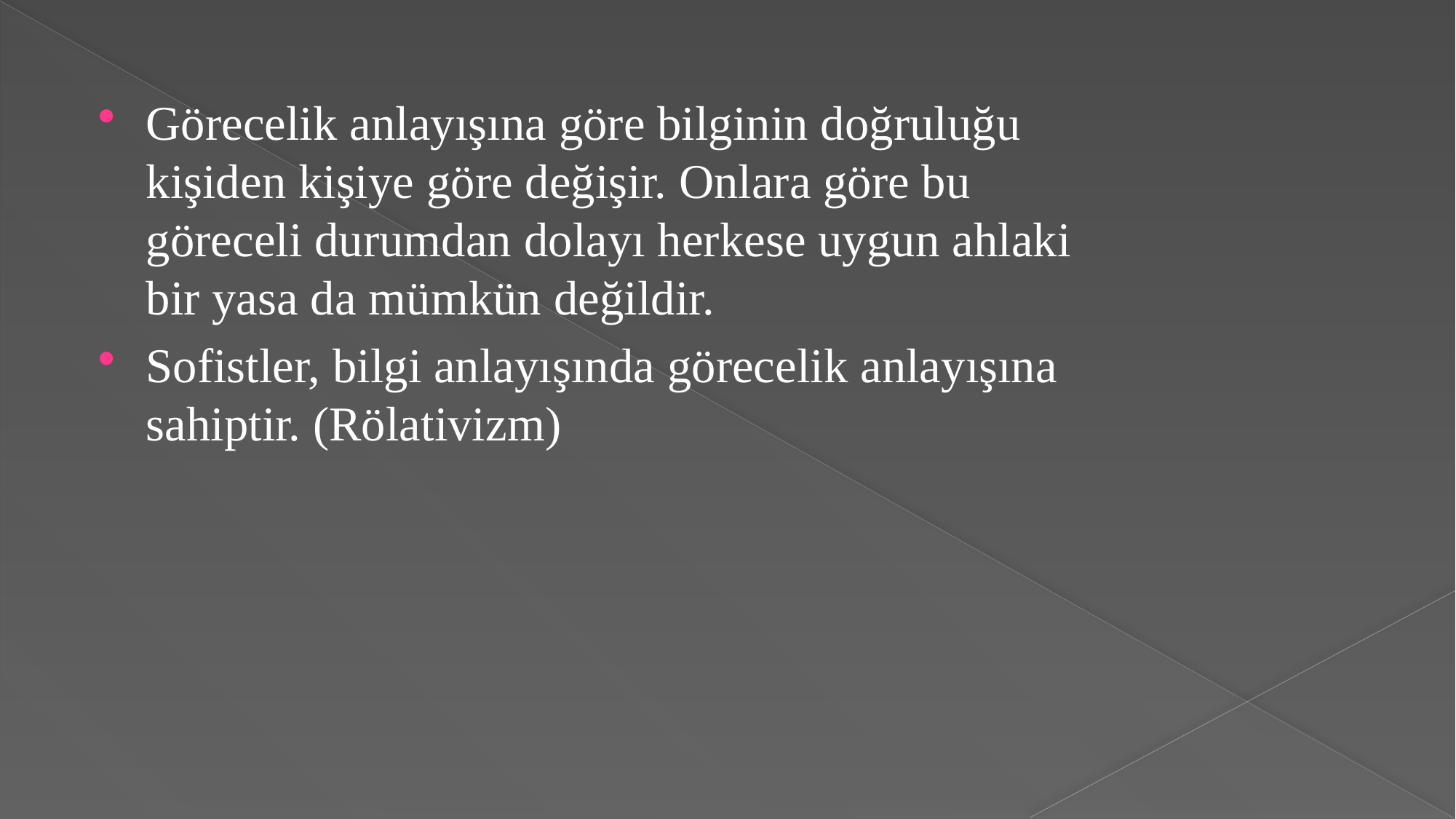

Görecelik anlayışına göre bilginin doğruluğu kişiden kişiye göre değişir. Onlara göre bu göreceli durumdan dolayı herkese uygun ahlaki bir yasa da mümkün değildir.
Sofistler, bilgi anlayışında görecelik anlayışına sahiptir. (Rölativizm)